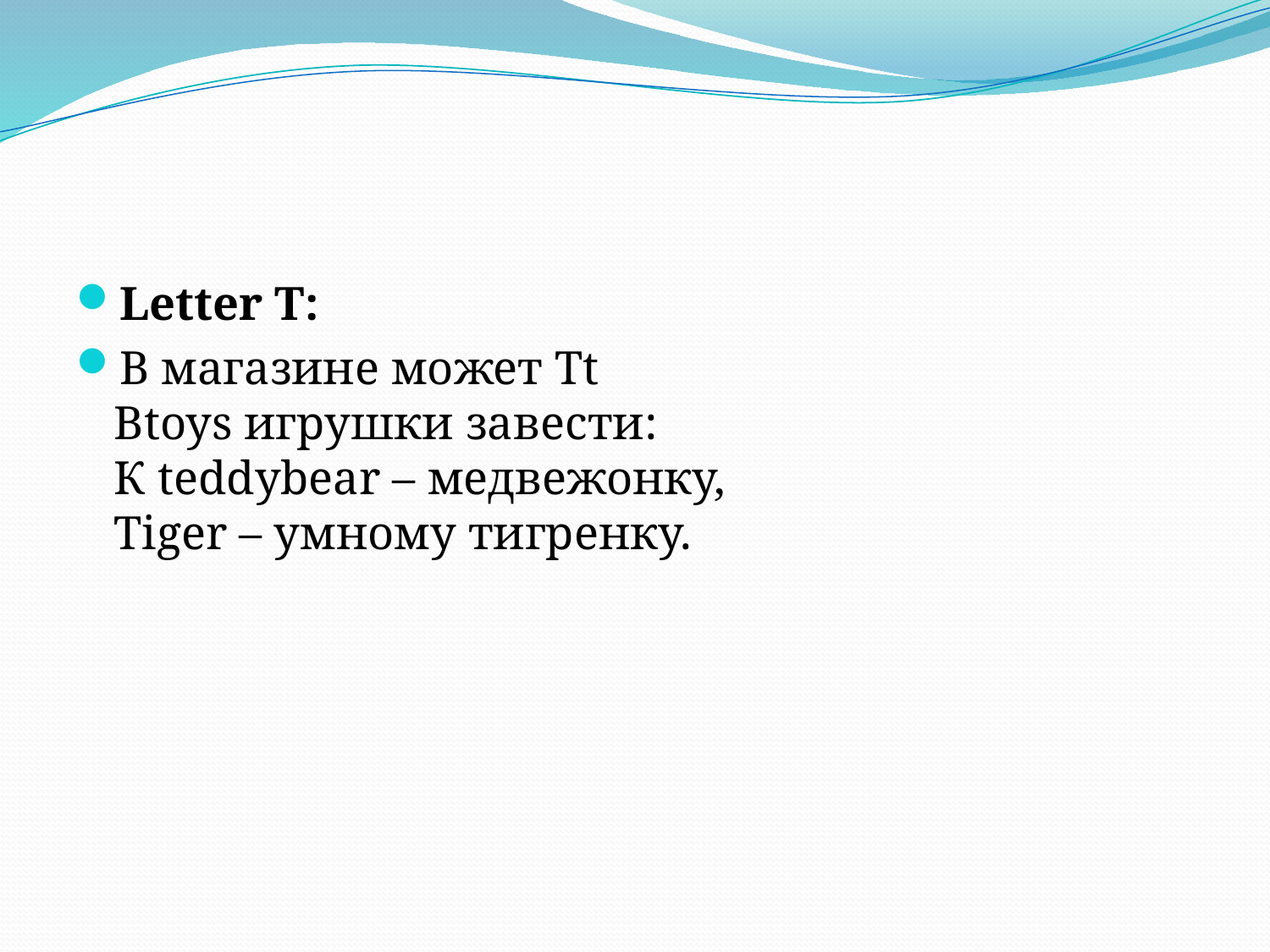

#
Letter T:
В магазине может Tt
Вtoys игрушки завести:
К teddybear – медвежонку,
Tiger – умному тигренку.